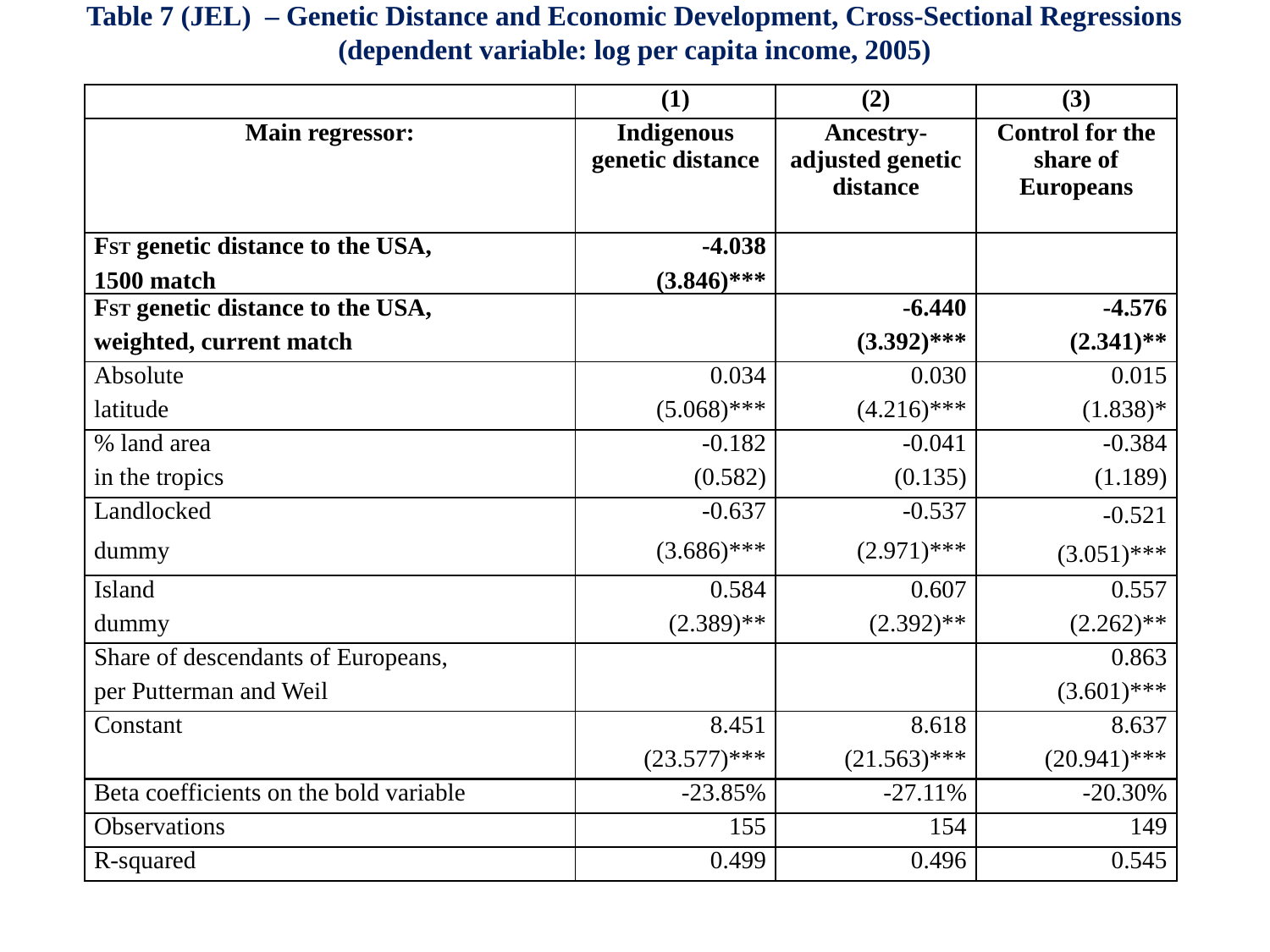

Table 7 (JEL)  – Genetic Distance and Economic Development, Cross-Sectional Regressions
(dependent variable: log per capita income, 2005)

|  | (1) | (2) | (3) |
| --- | --- | --- | --- |
| Main regressor: | Indigenous genetic distance | Ancestry-adjusted genetic distance | Control for the share of Europeans |
| FST genetic distance to the USA, | -4.038 |  |  |
| 1500 match | (3.846)\*\*\* |  |  |
| FST genetic distance to the USA, |  | -6.440 | -4.576 |
| weighted, current match |  | (3.392)\*\*\* | (2.341)\*\* |
| Absolute | 0.034 | 0.030 | 0.015 |
| latitude | (5.068)\*\*\* | (4.216)\*\*\* | (1.838)\* |
| % land area | -0.182 | -0.041 | -0.384 |
| in the tropics | (0.582) | (0.135) | (1.189) |
| Landlocked | -0.637 | -0.537 | -0.521 |
| dummy | (3.686)\*\*\* | (2.971)\*\*\* | (3.051)\*\*\* |
| Island | 0.584 | 0.607 | 0.557 |
| dummy | (2.389)\*\* | (2.392)\*\* | (2.262)\*\* |
| Share of descendants of Europeans, |  |  | 0.863 |
| per Putterman and Weil |  |  | (3.601)\*\*\* |
| Constant | 8.451 | 8.618 | 8.637 |
|  | (23.577)\*\*\* | (21.563)\*\*\* | (20.941)\*\*\* |
| Beta coefficients on the bold variable | -23.85% | -27.11% | -20.30% |
| Observations | 155 | 154 | 149 |
| R-squared | 0.499 | 0.496 | 0.545 |